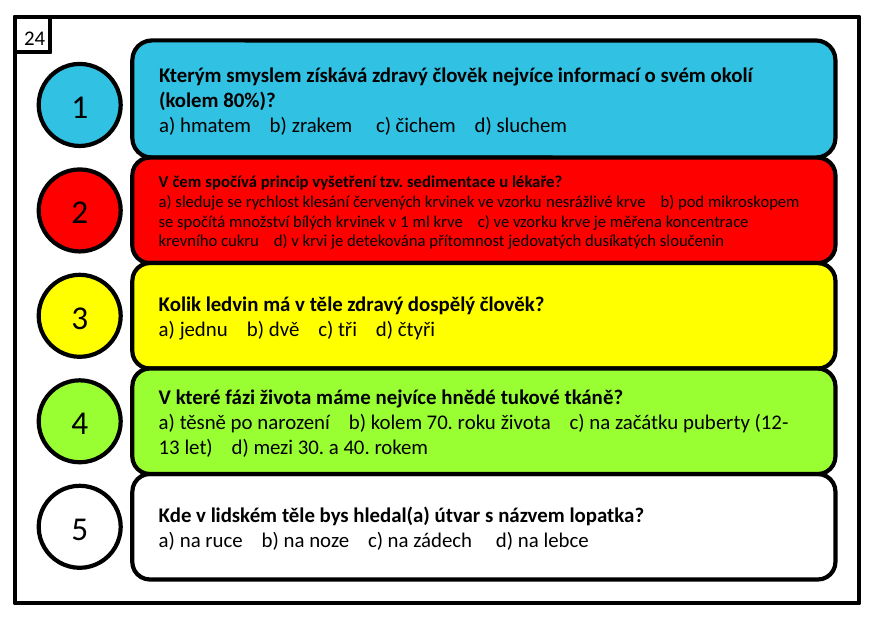

24

Kterým smyslem získává zdravý člověk nejvíce informací o svém okolí (kolem 80%)?
a) hmatem    b) zrakem     c) čichem    d) sluchem
1
V čem spočívá princip vyšetření tzv. sedimentace u lékaře?
a) sleduje se rychlost klesání červených krvinek ve vzorku nesrážlivé krve    b) pod mikroskopem se spočítá množství bílých krvinek v 1 ml krve    c) ve vzorku krve je měřena koncentrace krevního cukru    d) v krvi je detekována přítomnost jedovatých dusíkatých sloučenin
2
Kolik ledvin má v těle zdravý dospělý člověk?
a) jednu    b) dvě    c) tři    d) čtyři
3
V které fázi života máme nejvíce hnědé tukové tkáně?
a) těsně po narození    b) kolem 70. roku života    c) na začátku puberty (12-13 let)    d) mezi 30. a 40. rokem
4
Kde v lidském těle bys hledal(a) útvar s názvem lopatka?
a) na ruce    b) na noze    c) na zádech     d) na lebce
5